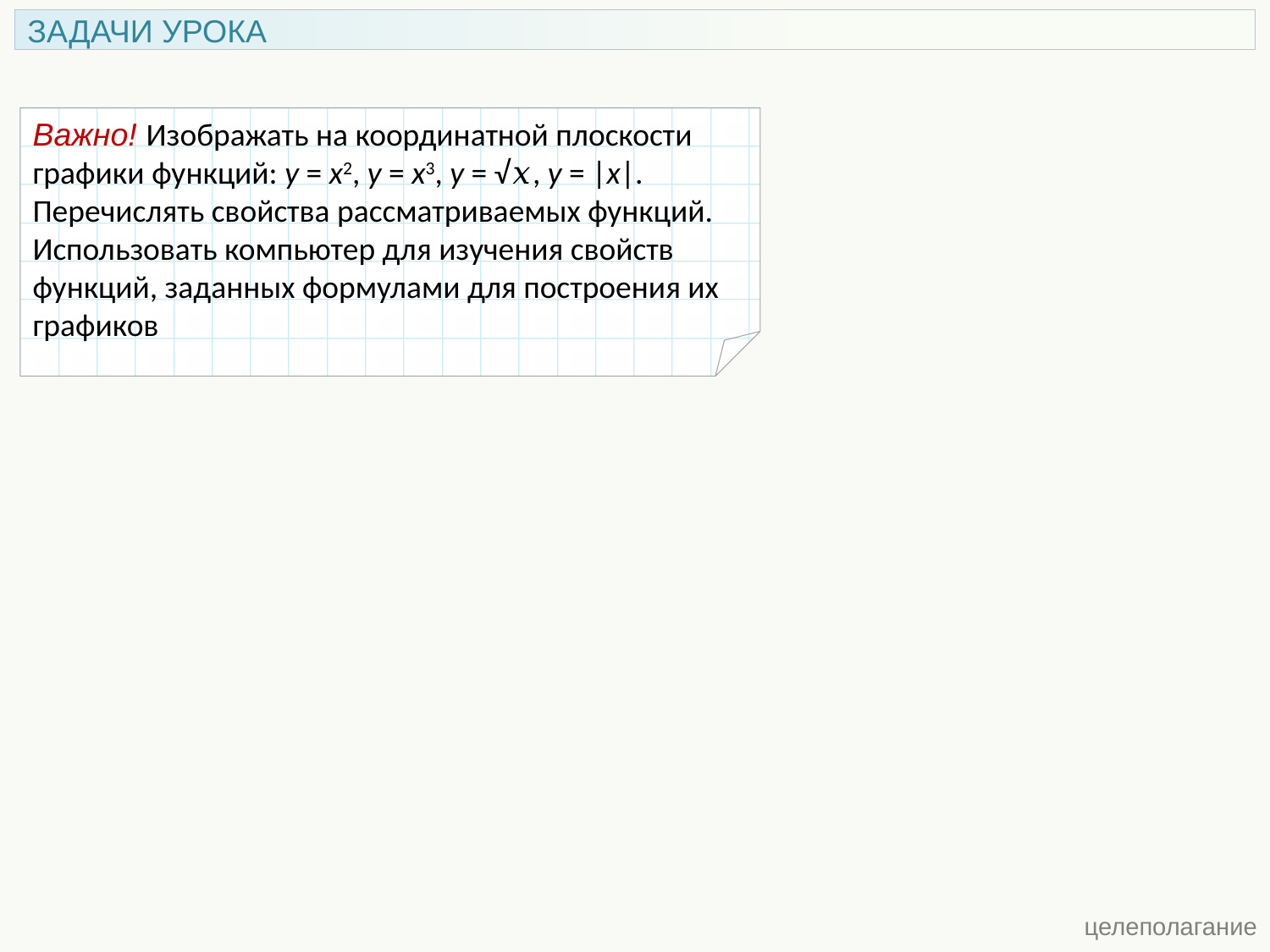

ЗАДАЧИ УРОКА

Важно! Изображать на координатной плоскости графики функций: y = x2, y = x3, y = √𝑥, y = |x|.
Перечислять свойства рассматриваемых функций.
Использовать компьютер для изучения свойств функций, заданных формулами для построения их
графиков
  целеполагание